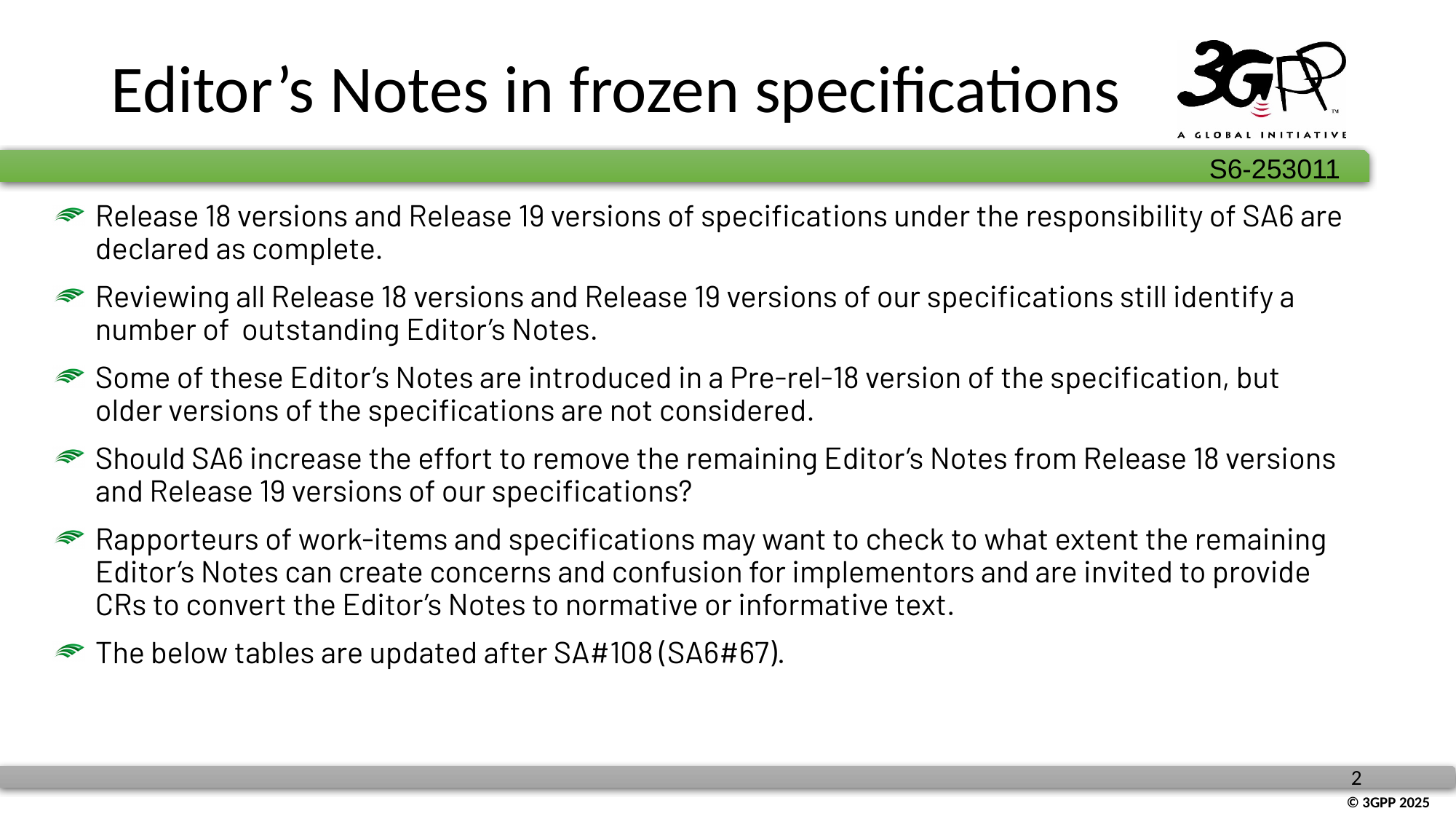

# Editor’s Notes in frozen specifications
Release 18 versions and Release 19 versions of specifications under the responsibility of SA6 are declared as complete.
Reviewing all Release 18 versions and Release 19 versions of our specifications still identify a number of  outstanding Editor’s Notes.
Some of these Editor’s Notes are introduced in a Pre-rel-18 version of the specification, but older versions of the specifications are not considered.
Should SA6 increase the effort to remove the remaining Editor’s Notes from Release 18 versions and Release 19 versions of our specifications?
Rapporteurs of work-items and specifications may want to check to what extent the remaining Editor’s Notes can create concerns and confusion for implementors and are invited to provide CRs to convert the Editor’s Notes to normative or informative text.
The below tables are updated after SA#108 (SA6#67).